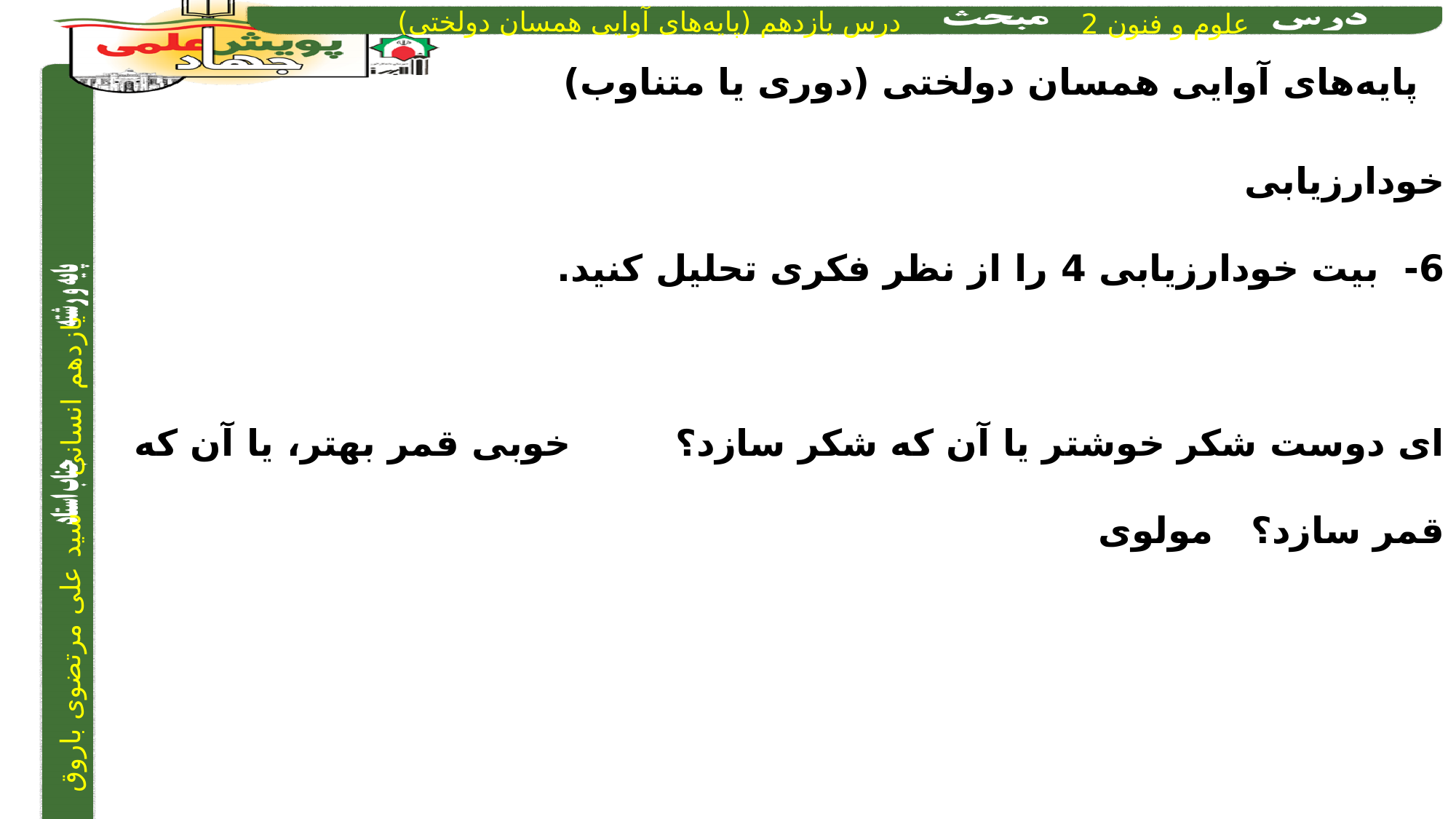

پایه‌های آوایی همسان دولختی (دوری یا متناوب)
خودارزیابی
6-  بیت خودارزیابی 4 را از نظر فکری تحلیل کنید.

ای دوست شکر خوشتر یا آن که شکر سازد؟		خوبی قمر بهتر، یا آن که قمر سازد؟		 مولوی